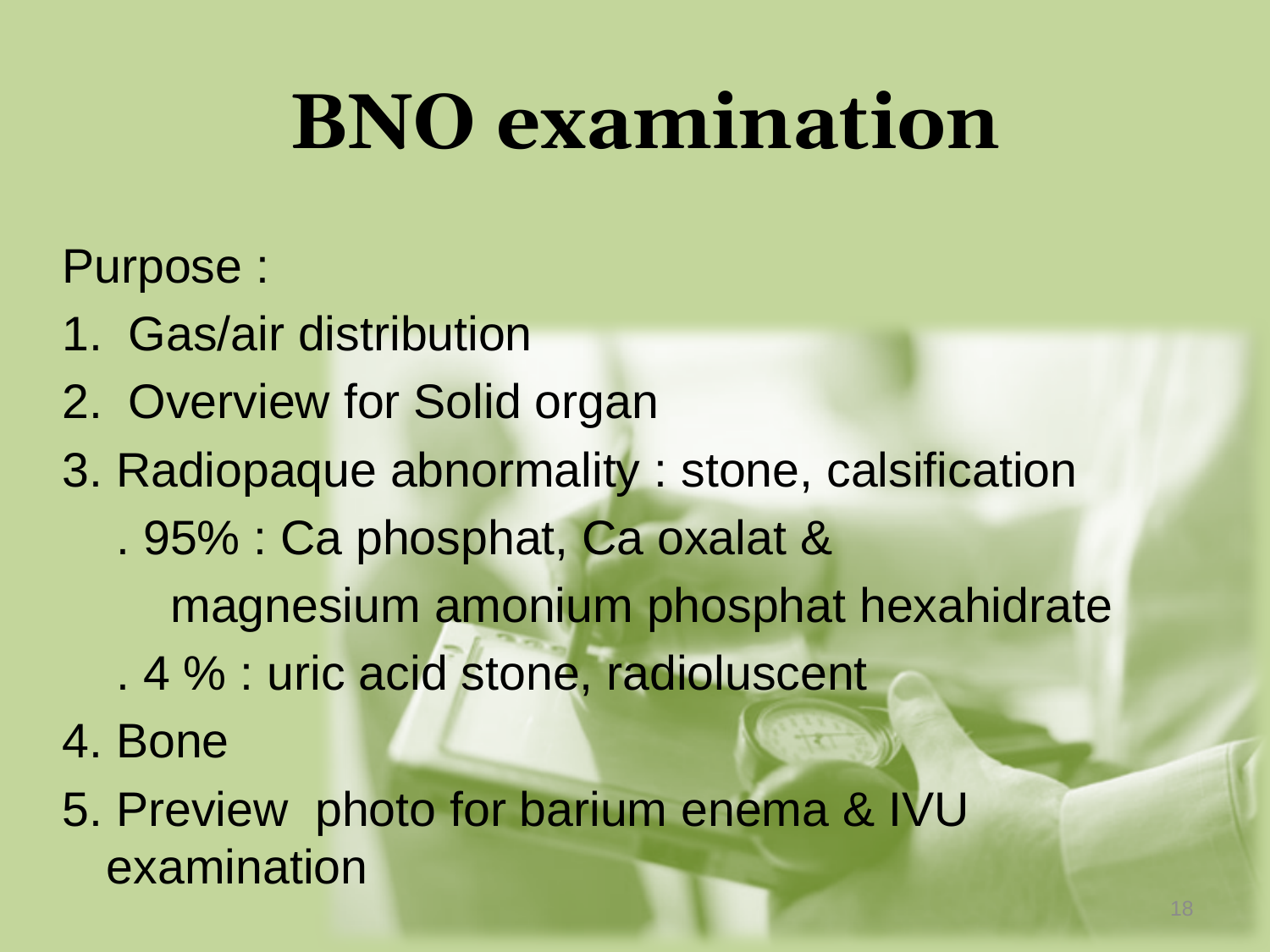

# BNO examination
Purpose :
Gas/air distribution
Overview for Solid organ
3. Radiopaque abnormality : stone, calsification
    . 95% : Ca phosphat, Ca oxalat &
        magnesium amonium phosphat hexahidrate
    . 4 % : uric acid stone, radioluscent
4. Bone
5. Preview  photo for barium enema & IVU examination
18